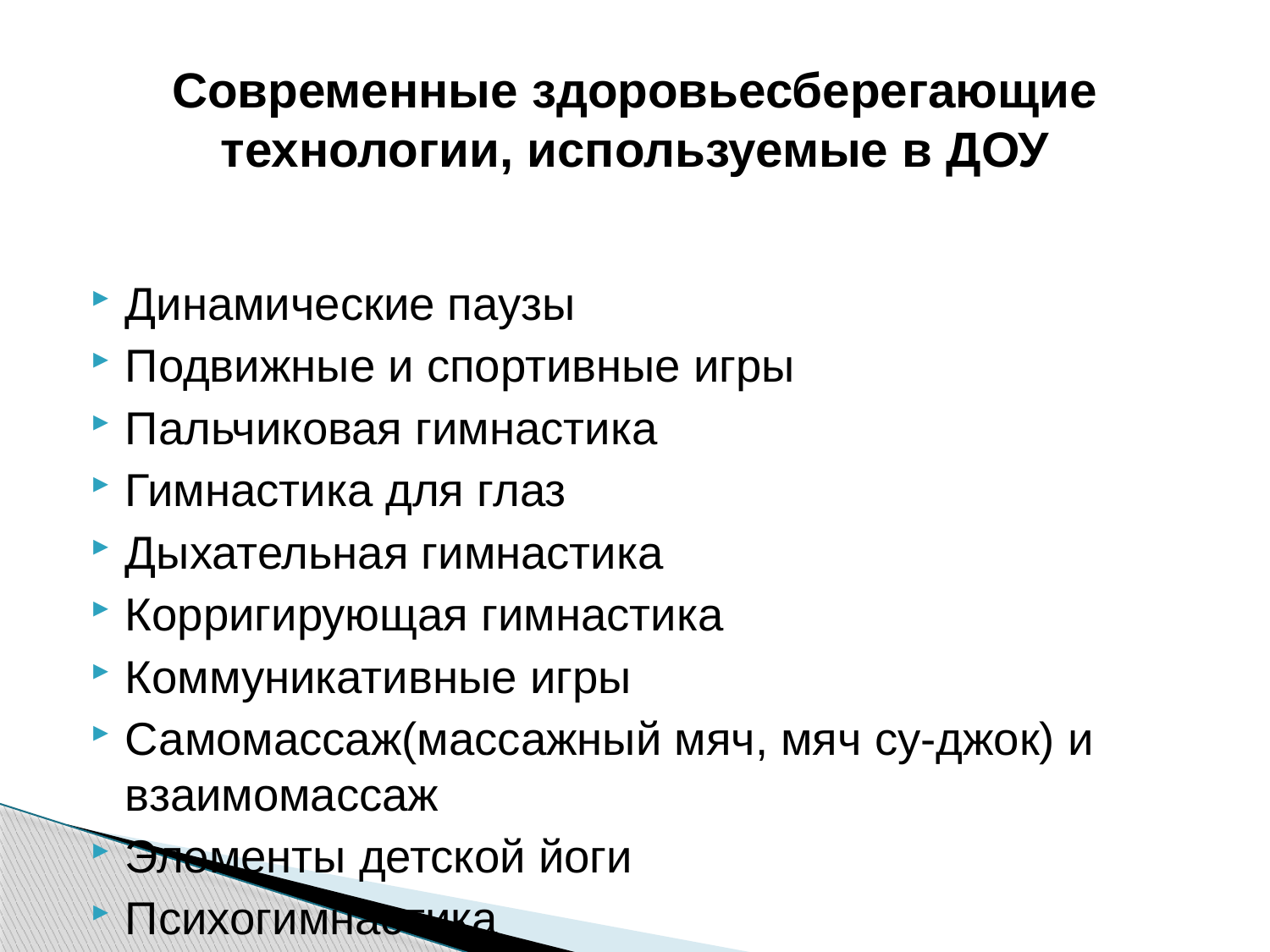

# Современные здоровьесберегающие технологии, используемые в ДОУ

Динамические паузы
Подвижные и спортивные игры
Пальчиковая гимнастика
Гимнастика для глаз
Дыхательная гимнастика
Корригирующая гимнастика
Коммуникативные игры
Самомассаж(массажный мяч, мяч су-джок) и взаимомассаж
Элементы детской йоги
Психогимнастика